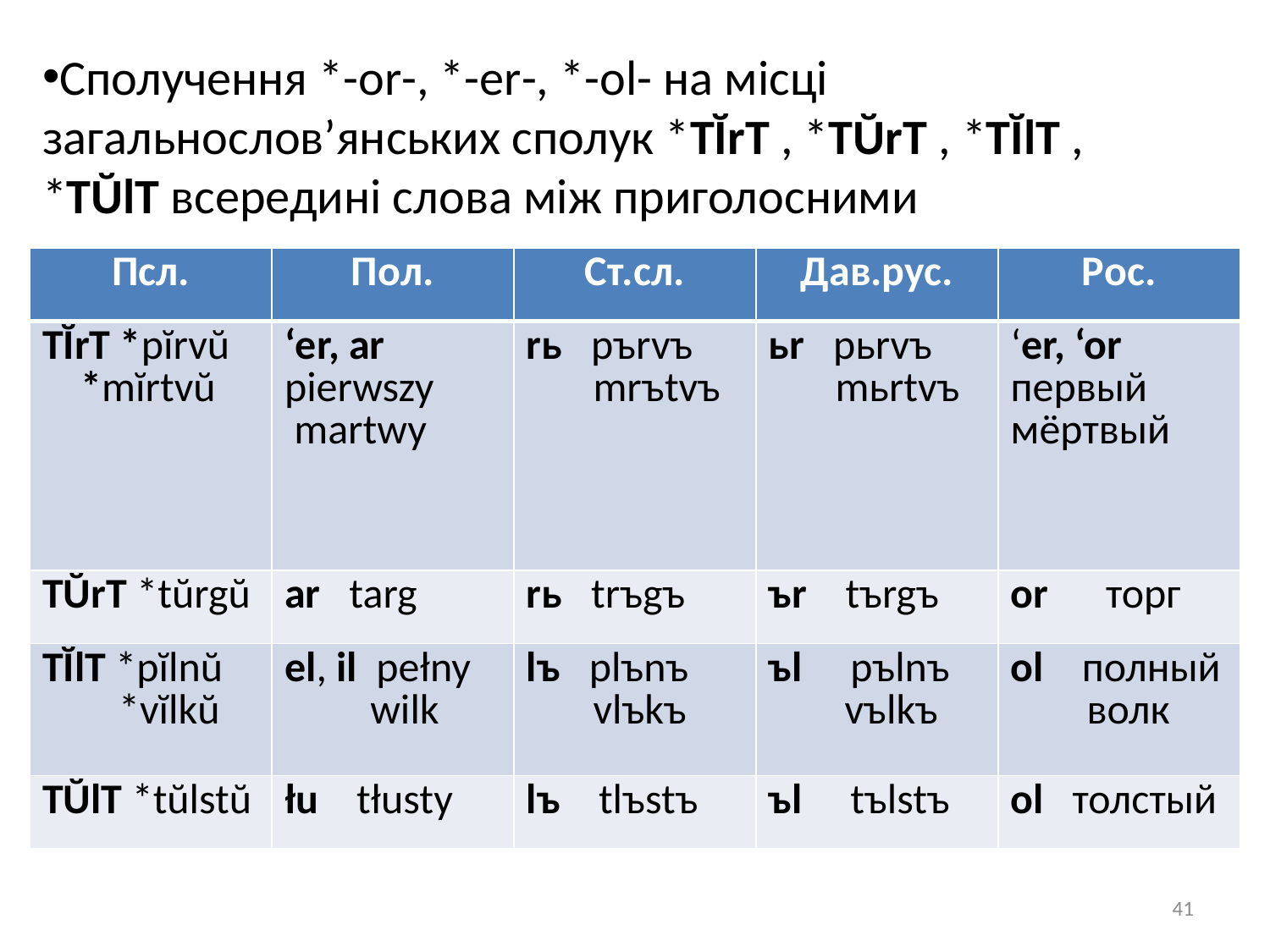

Сполучення *-оr-, *-еr-, *-оl- на місці загальнослов’янських сполук *TĬrT , *TŬrT , *TĬlT ,
*TŬlT всередині слова між приголосними
| Псл. | Пол. | Ст.сл. | Дав.рус. | Рос. |
| --- | --- | --- | --- | --- |
| TĬrT \*pĭrvŭ \*mĭrtvŭ | ‘er, ar pierwszy martwy | rь pъrvъ mrъtvъ | ьr pьrvъ mьrtvъ | ‘er, ‘or первый мёртвый |
| TŬrT \*tŭrgŭ | ar targ | rь trъgъ | ъr tъrgъ | оr торг |
| TĬlT \*pĭlnŭ \*vĭlkŭ | el, il pełny wilk | lъ plъnъ vlъkъ | ъl pъlnъ vъlkъ | оl полный волк |
| TŬlT \*tŭlstŭ | łu tłusty | lъ tlъstъ | ъl tъlstъ | оl толстый |
41